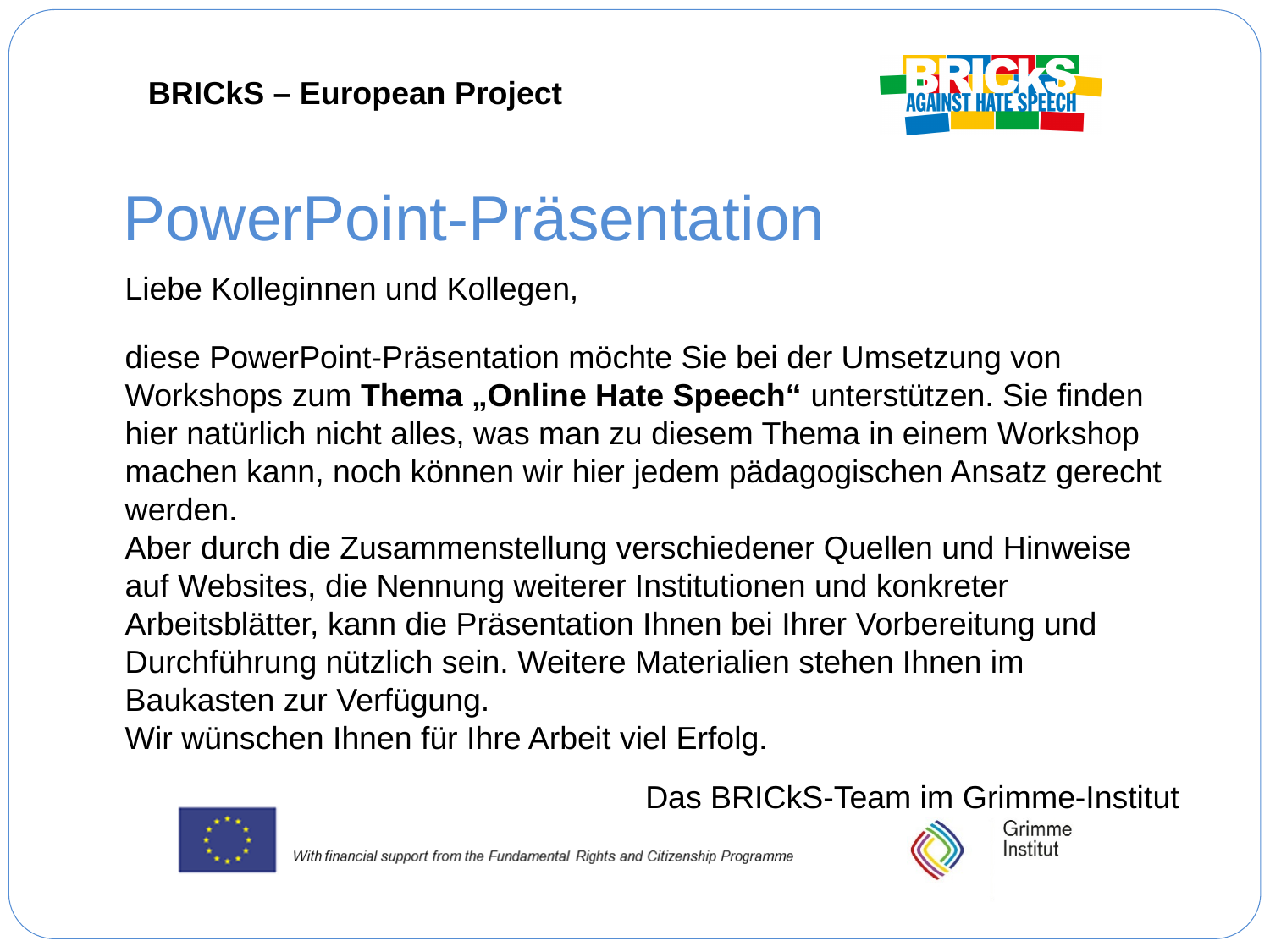

PowerPoint-Präsentation
Liebe Kolleginnen und Kollegen,

diese PowerPoint-Präsentation möchte Sie bei der Umsetzung von Workshops zum Thema „Online Hate Speech“ unterstützen. Sie finden hier natürlich nicht alles, was man zu diesem Thema in einem Workshop machen kann, noch können wir hier jedem pädagogischen Ansatz gerecht werden.
Aber durch die Zusammenstellung verschiedener Quellen und Hinweise auf Websites, die Nennung weiterer Institutionen und konkreter Arbeitsblätter, kann die Präsentation Ihnen bei Ihrer Vorbereitung und Durchführung nützlich sein. Weitere Materialien stehen Ihnen im Baukasten zur Verfügung.
Wir wünschen Ihnen für Ihre Arbeit viel Erfolg.
Das BRICkS-Team im Grimme-Institut